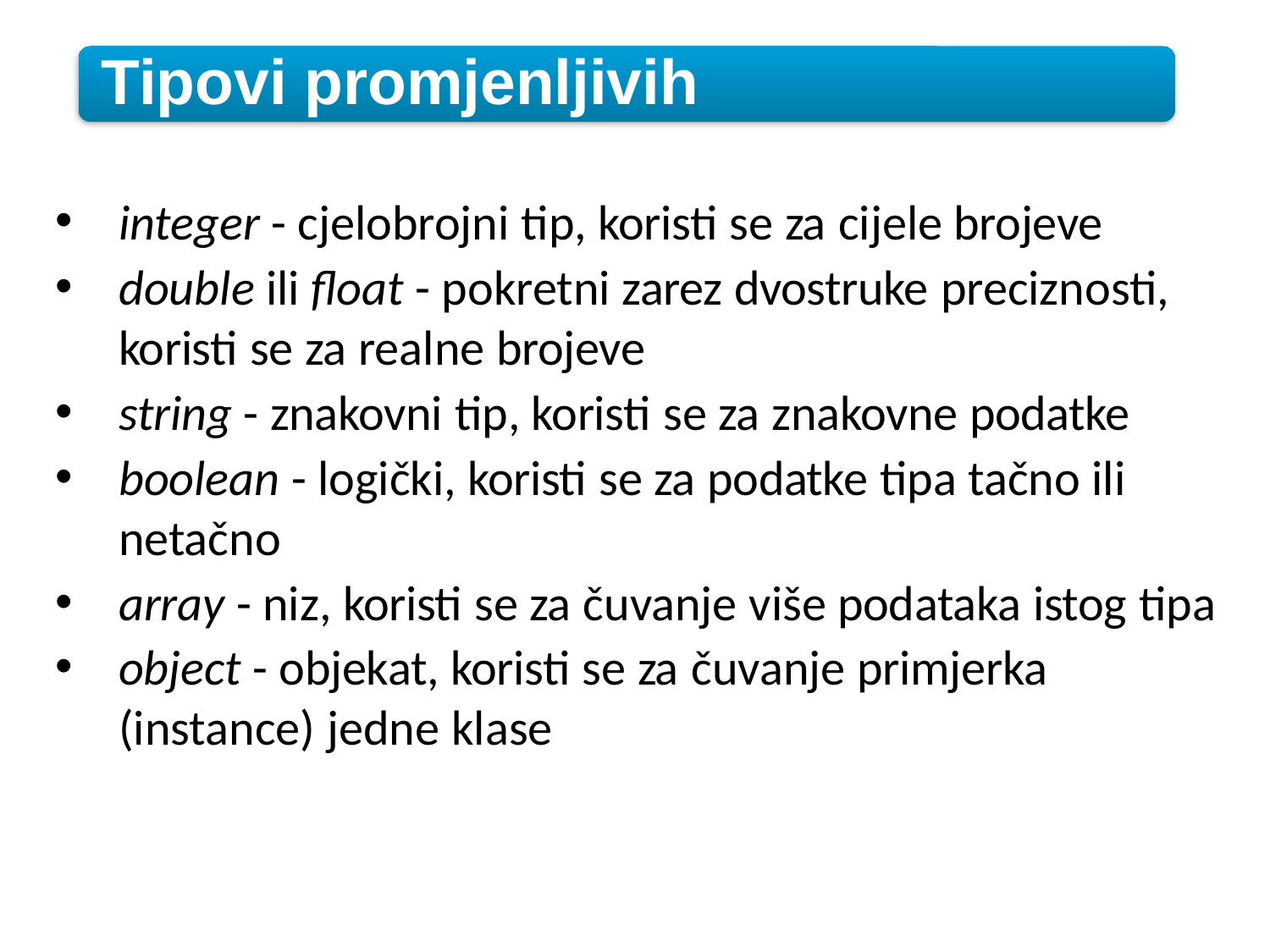

Tipovi promjenljivih
integer - cjelobrojni tip, koristi se za cijele brojeve
double ili float - pokretni zarez dvostruke preciznosti, koristi se za realne brojeve
string - znakovni tip, koristi se za znakovne podatke
boolean - logički, koristi se za podatke tipa tačno ili netačno
array - niz, koristi se za čuvanje više podataka istog tipa
object - objekat, koristi se za čuvanje primjerka (instance) jedne klase